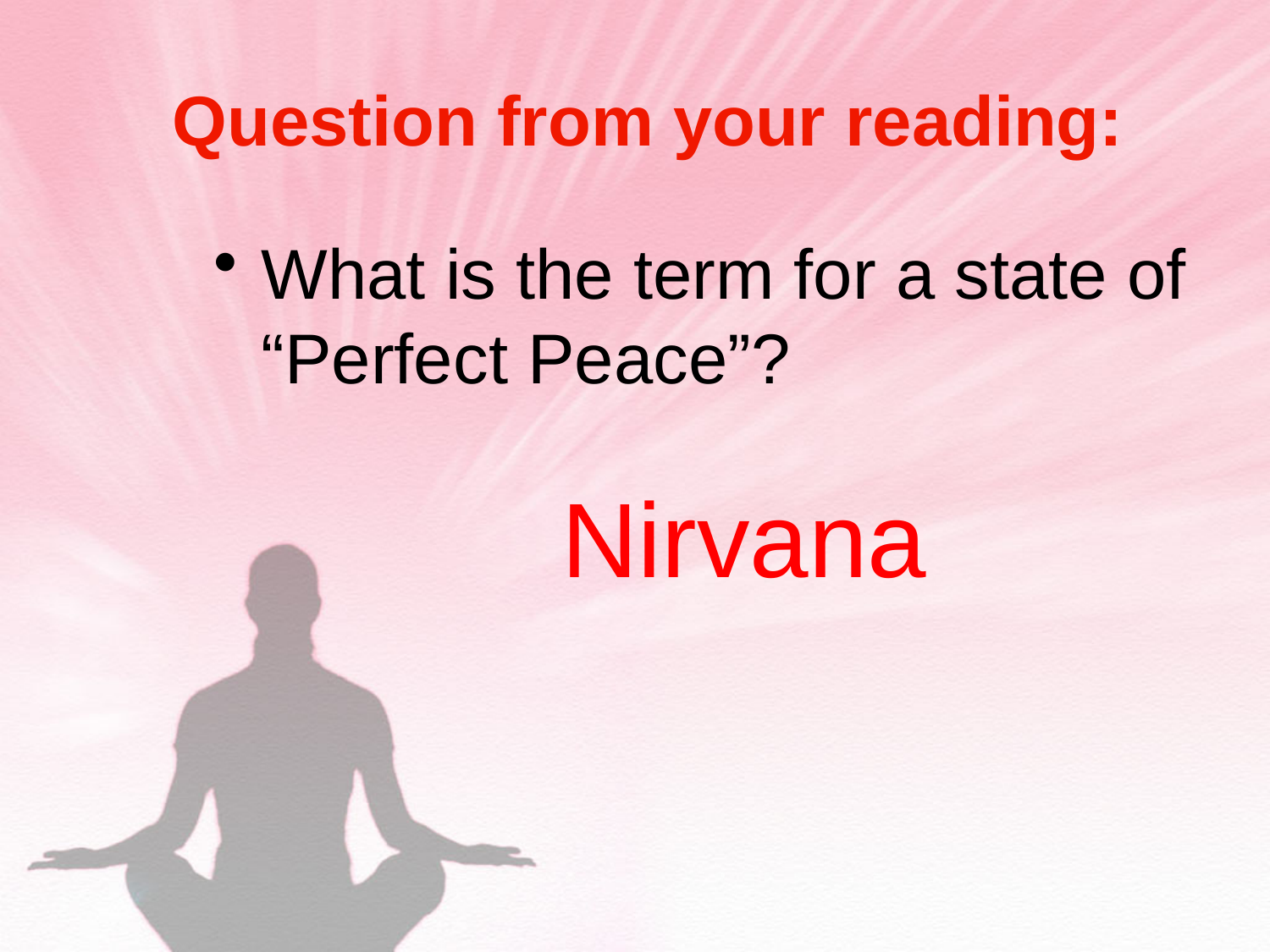

# Question from your reading:
What is the term for a state of “Perfect Peace”?
Nirvana